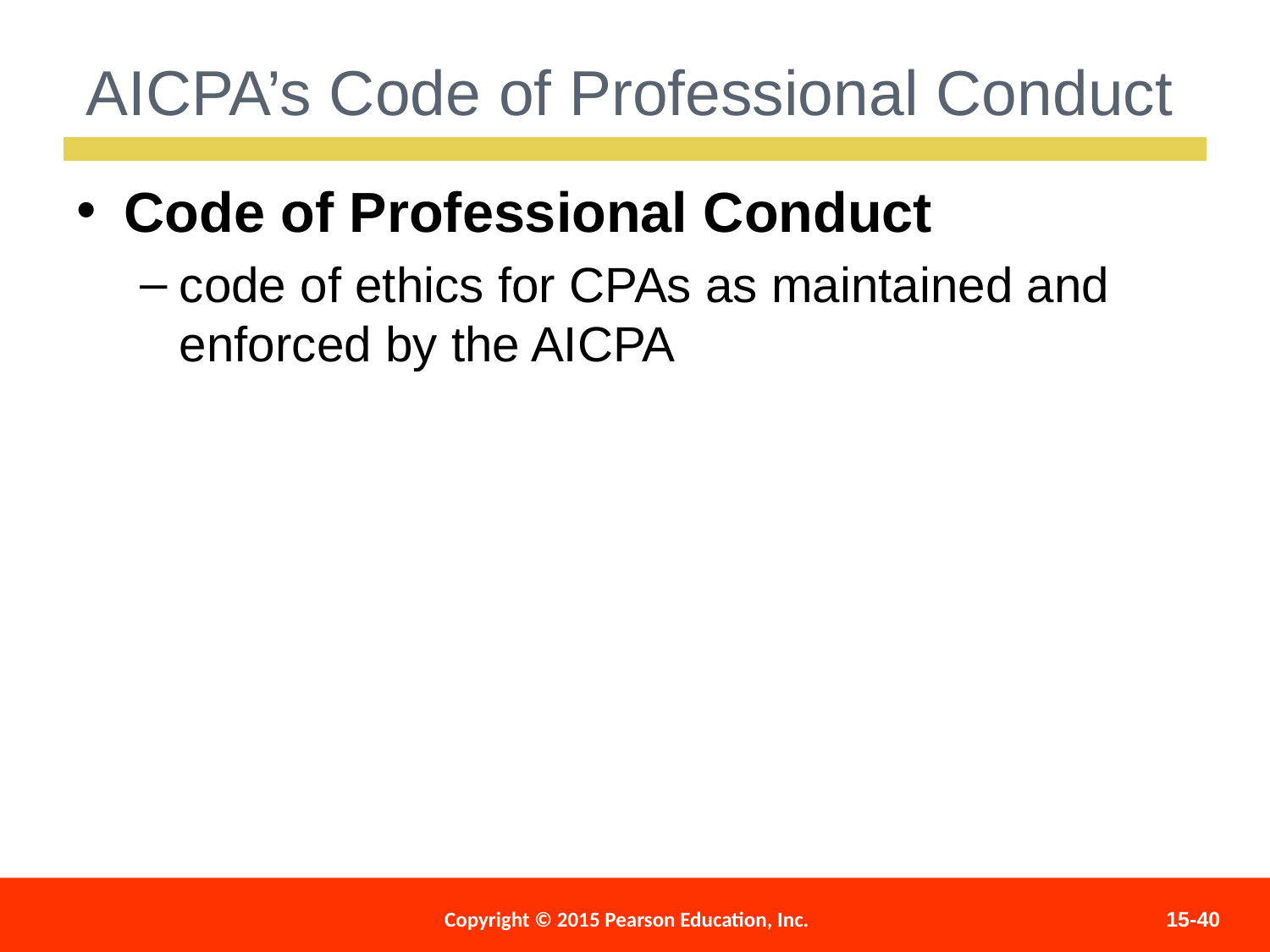

AICPA’s Code of Professional Conduct
Code of Professional Conduct
code of ethics for CPAs as maintained and enforced by the AICPA